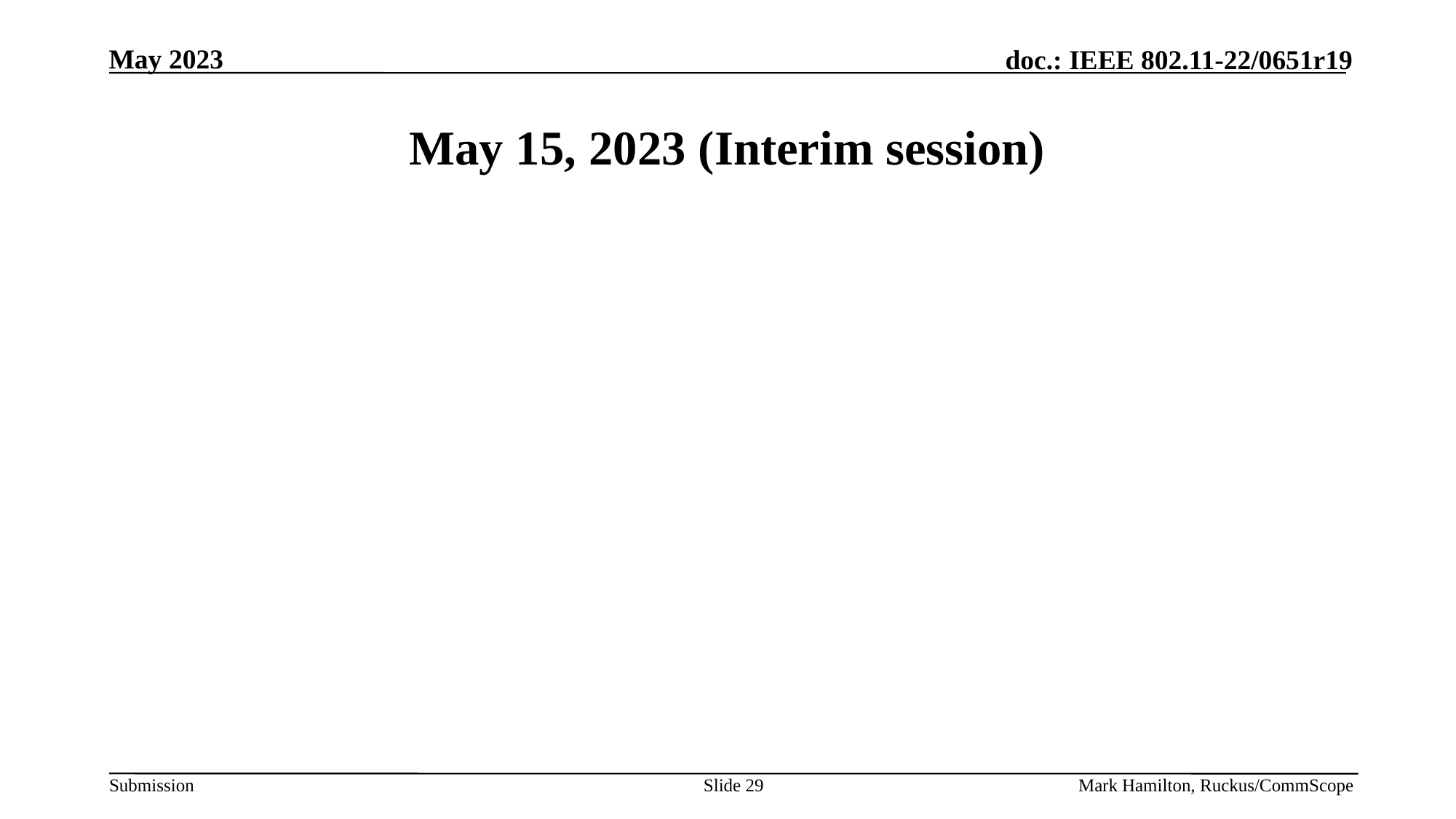

# May 15, 2023 (Interim session)
Slide 29